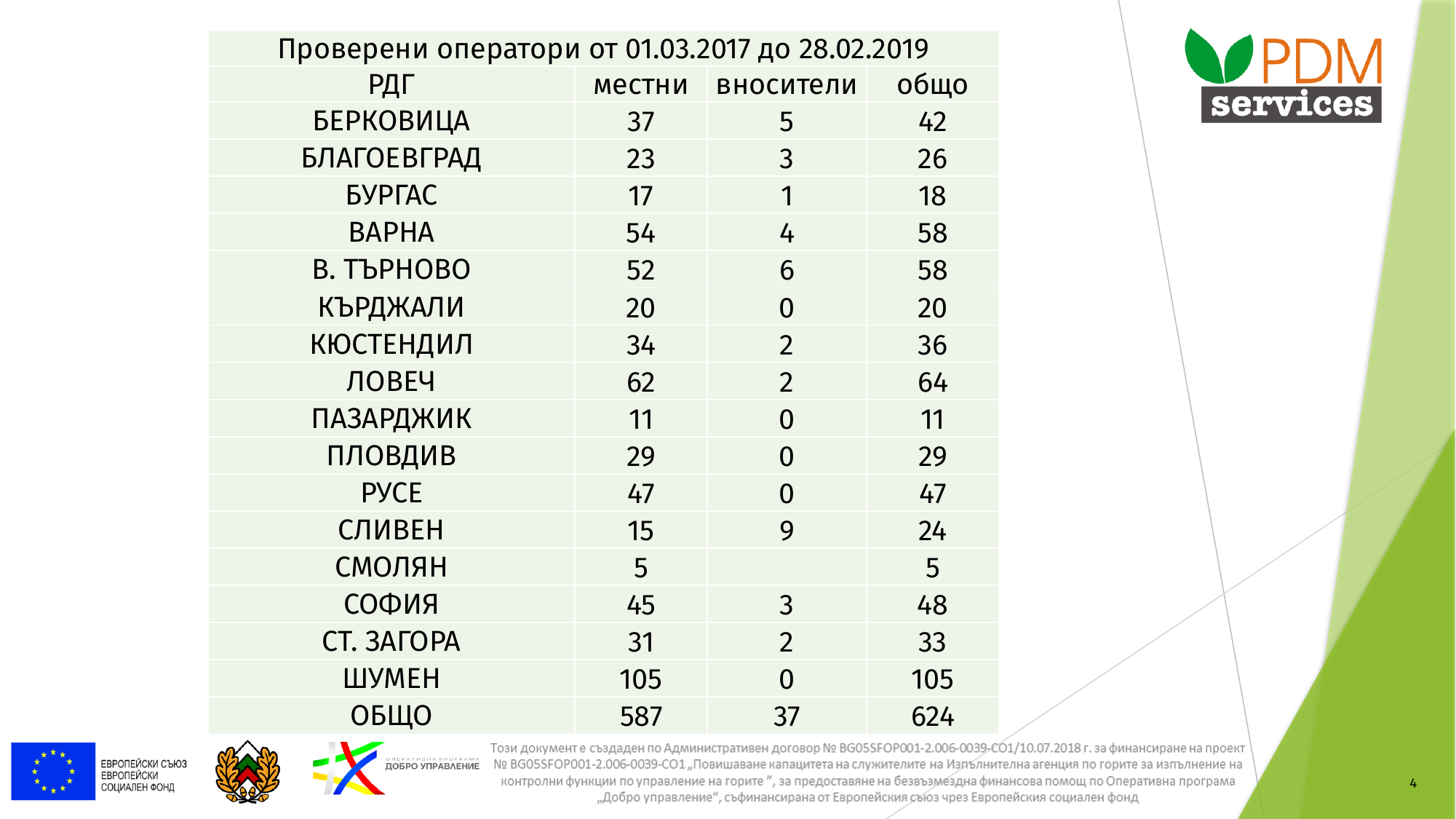

| Проверени оператори от 01.03.2017 до 28.02.2019 |  |  |  |
| --- | --- | --- | --- |
| РДГ | местни | вносители | общо |
| БЕРКОВИЦА | 37 | 5 | 42 |
| БЛАГОЕВГРАД | 23 | 3 | 26 |
| БУРГАС | 17 | 1 | 18 |
| ВАРНА | 54 | 4 | 58 |
| В. ТЪРНОВО | 52 | 6 | 58 |
| КЪРДЖАЛИ | 20 | 0 | 20 |
| КЮСТЕНДИЛ | 34 | 2 | 36 |
| ЛОВЕЧ | 62 | 2 | 64 |
| ПАЗАРДЖИК | 11 | 0 | 11 |
| ПЛОВДИВ | 29 | 0 | 29 |
| РУСЕ | 47 | 0 | 47 |
| СЛИВЕН | 15 | 9 | 24 |
| СМОЛЯН | 5 |  | 5 |
| СОФИЯ | 45 | 3 | 48 |
| СТ. ЗАГОРА | 31 | 2 | 33 |
| ШУМЕН | 105 | 0 | 105 |
| ОБЩО | 587 | 37 | 624 |
#
4